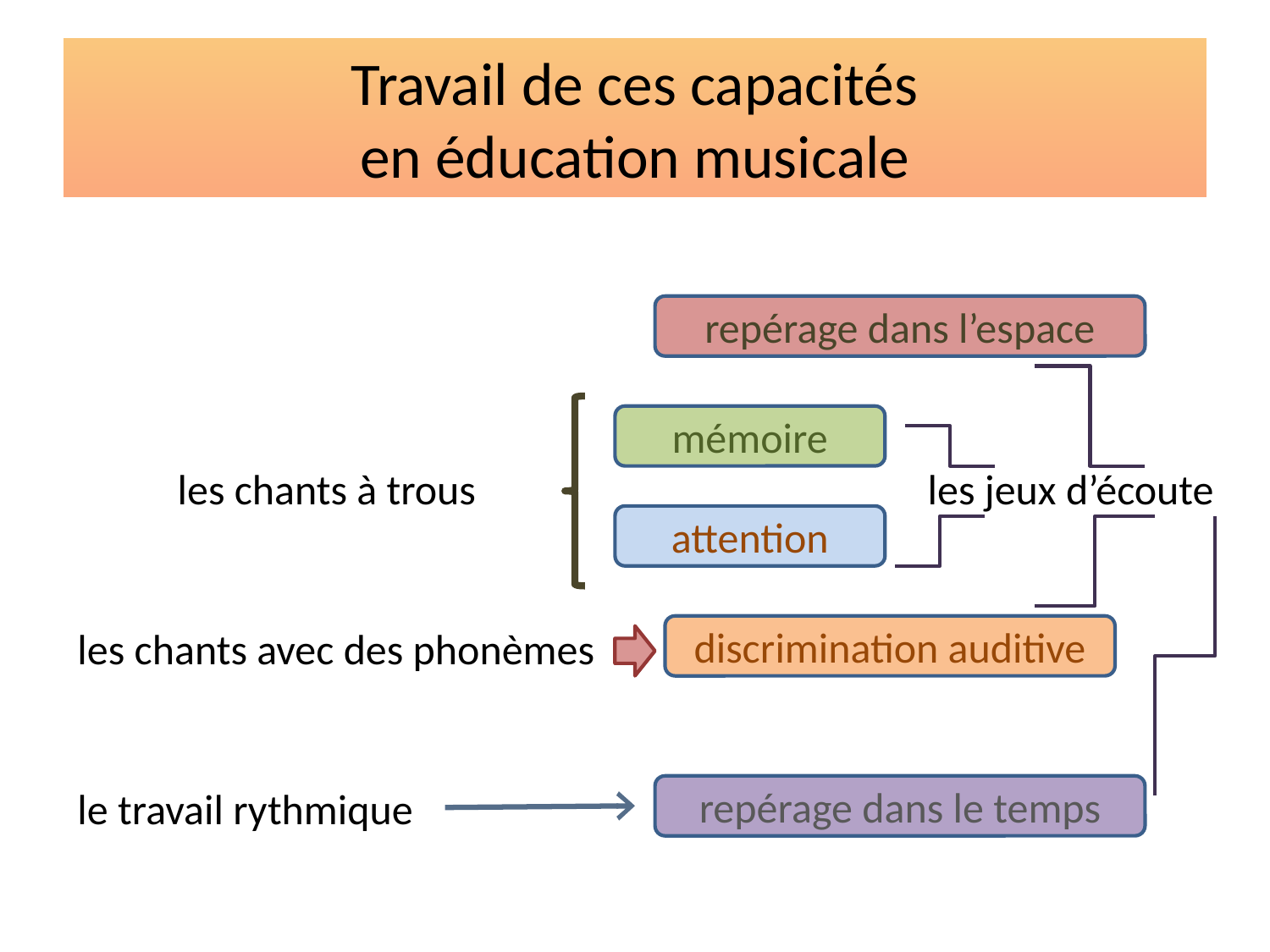

# Travail de ces capacités en éducation musicale
repérage dans l’espace

mémoire
les chants à trous
les jeux d’écoute
attention
les chants avec des phonèmes
discrimination auditive

le travail rythmique
repérage dans le temps